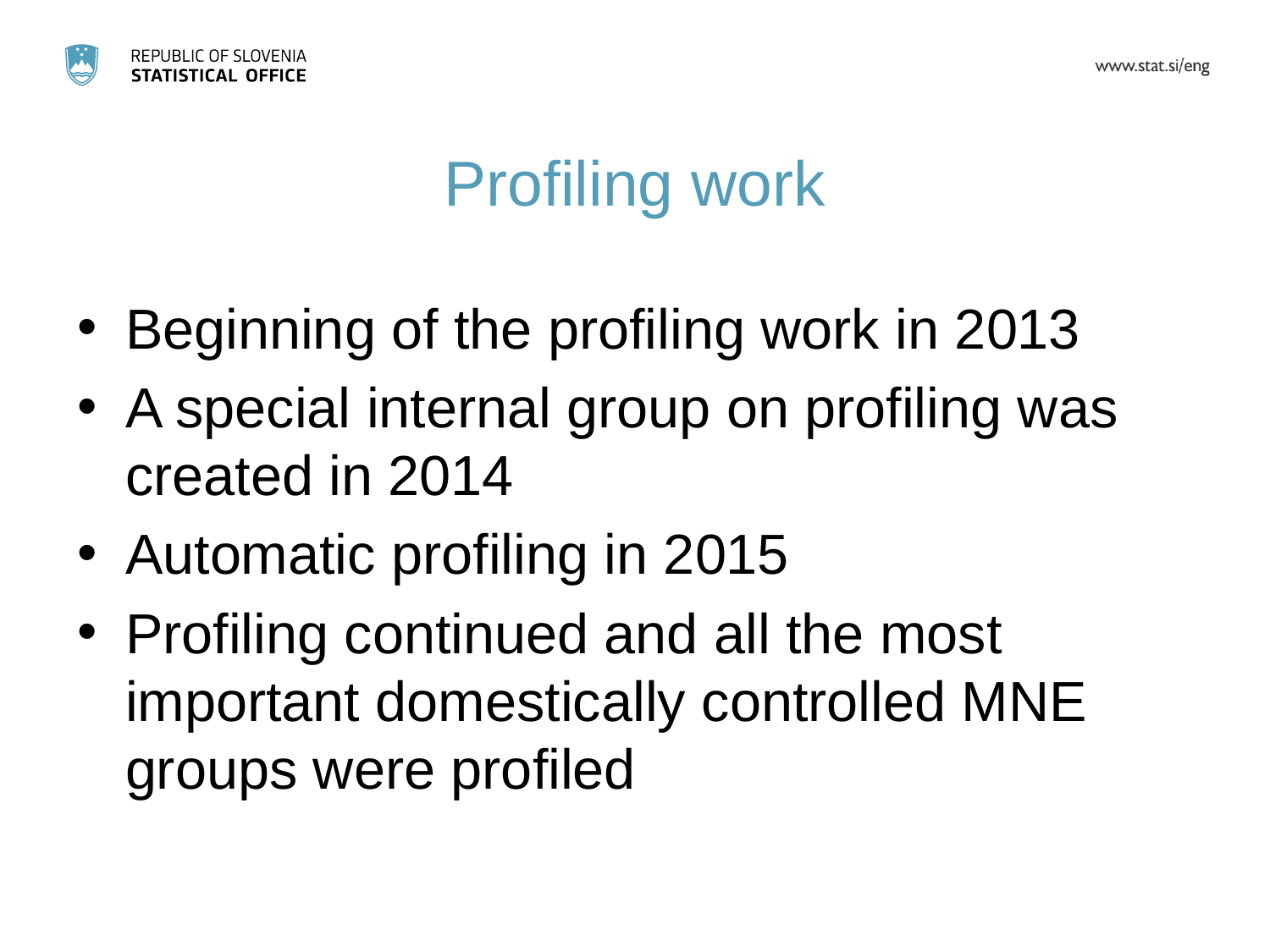

# Profiling work
Beginning of the profiling work in 2013
A special internal group on profiling was created in 2014
Automatic profiling in 2015
Profiling continued and all the most important domestically controlled MNE groups were profiled